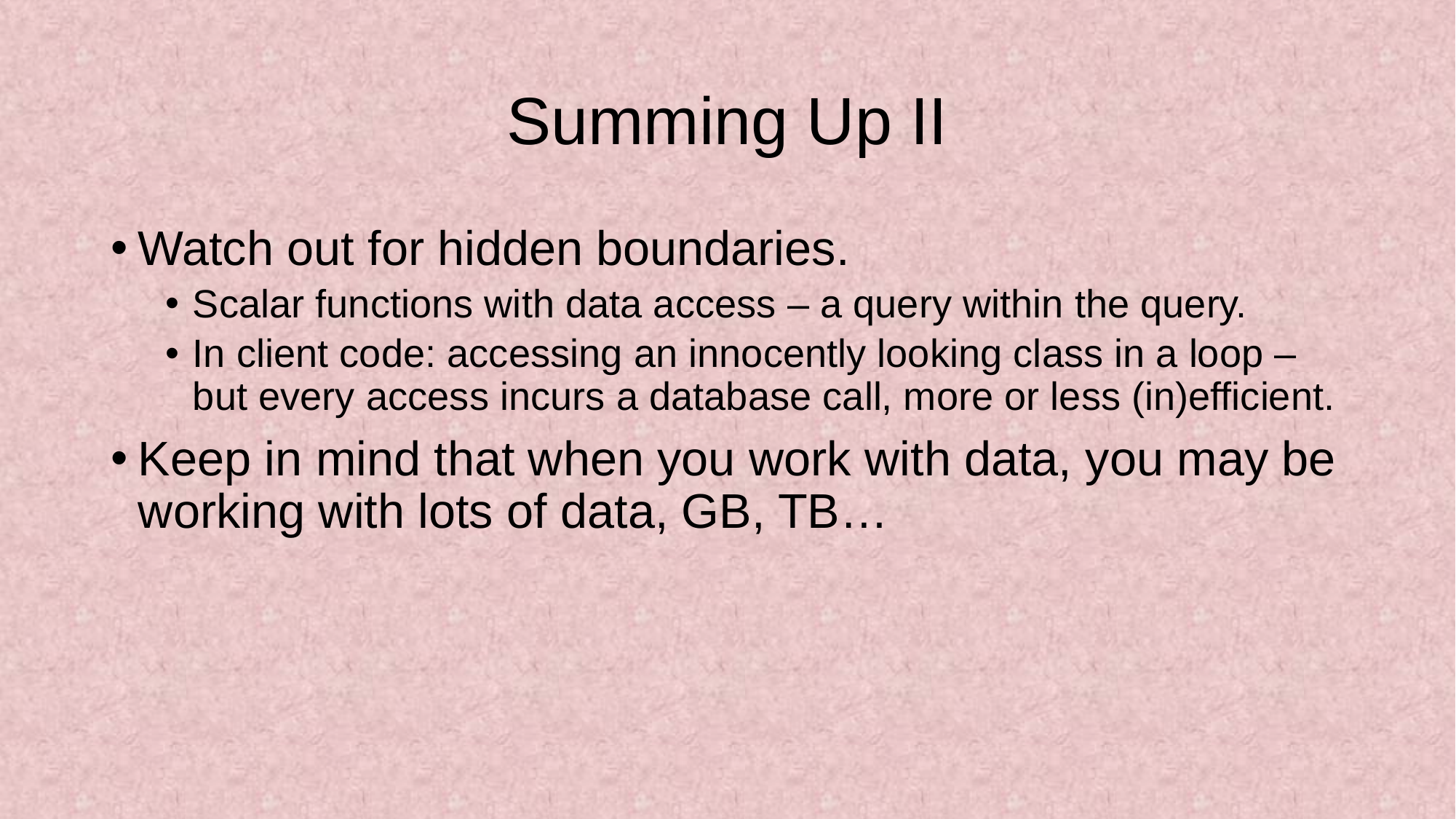

# Summing Up II
Watch out for hidden boundaries.
Scalar functions with data access – a query within the query.
In client code: accessing an innocently looking class in a loop – but every access incurs a database call, more or less (in)efficient.
Keep in mind that when you work with data, you may be working with lots of data, GB, TB…